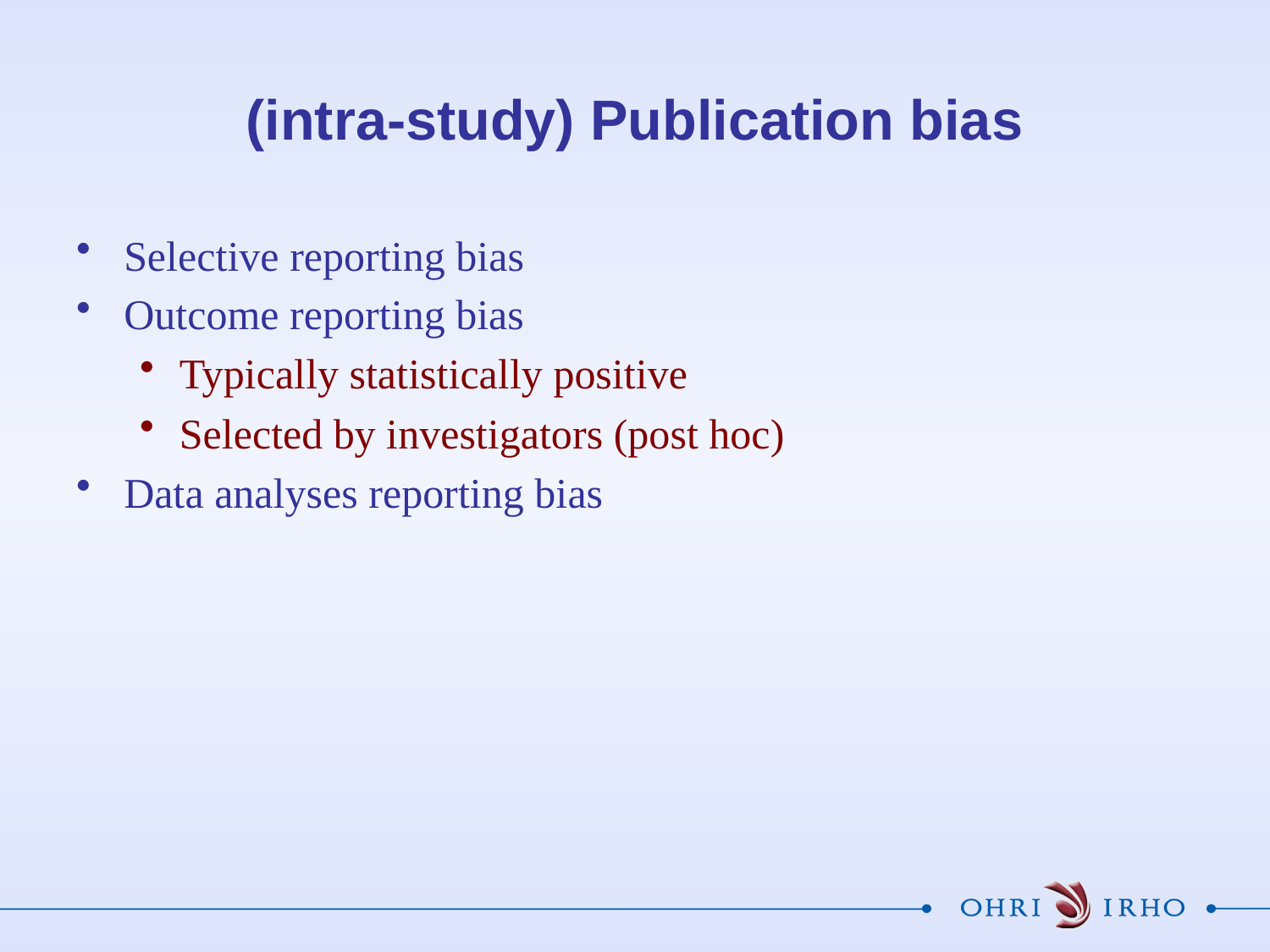

# (intra-study) Publication bias
Selective reporting bias
Outcome reporting bias
Typically statistically positive
Selected by investigators (post hoc)
Data analyses reporting bias